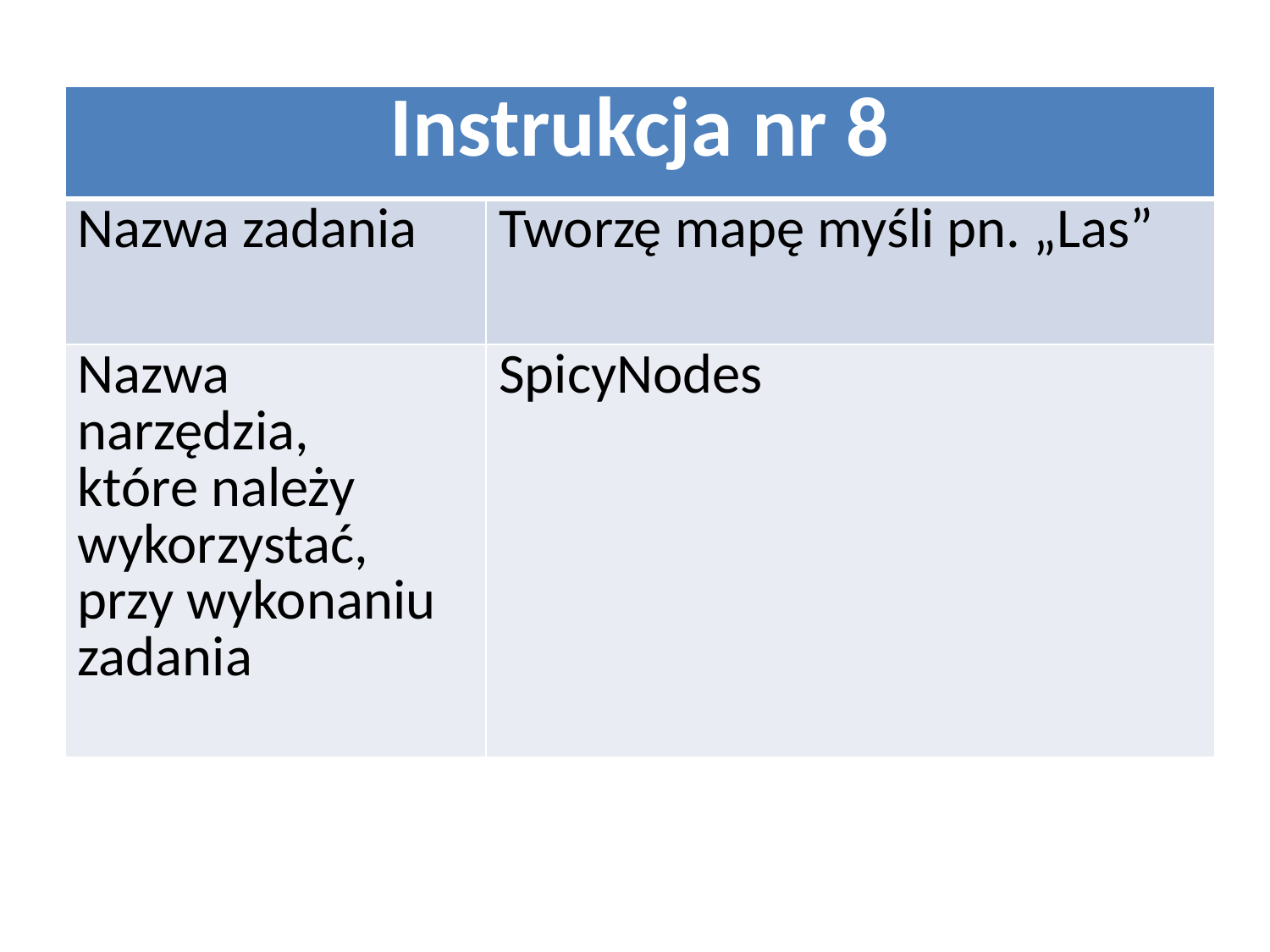

| Instrukcja nr 8 |  |
| --- | --- |
| Nazwa zadania | Tworzę mapę myśli pn. „Las” |
| Nazwa narzędzia, które należy wykorzystać, przy wykonaniu zadania | SpicyNodes |